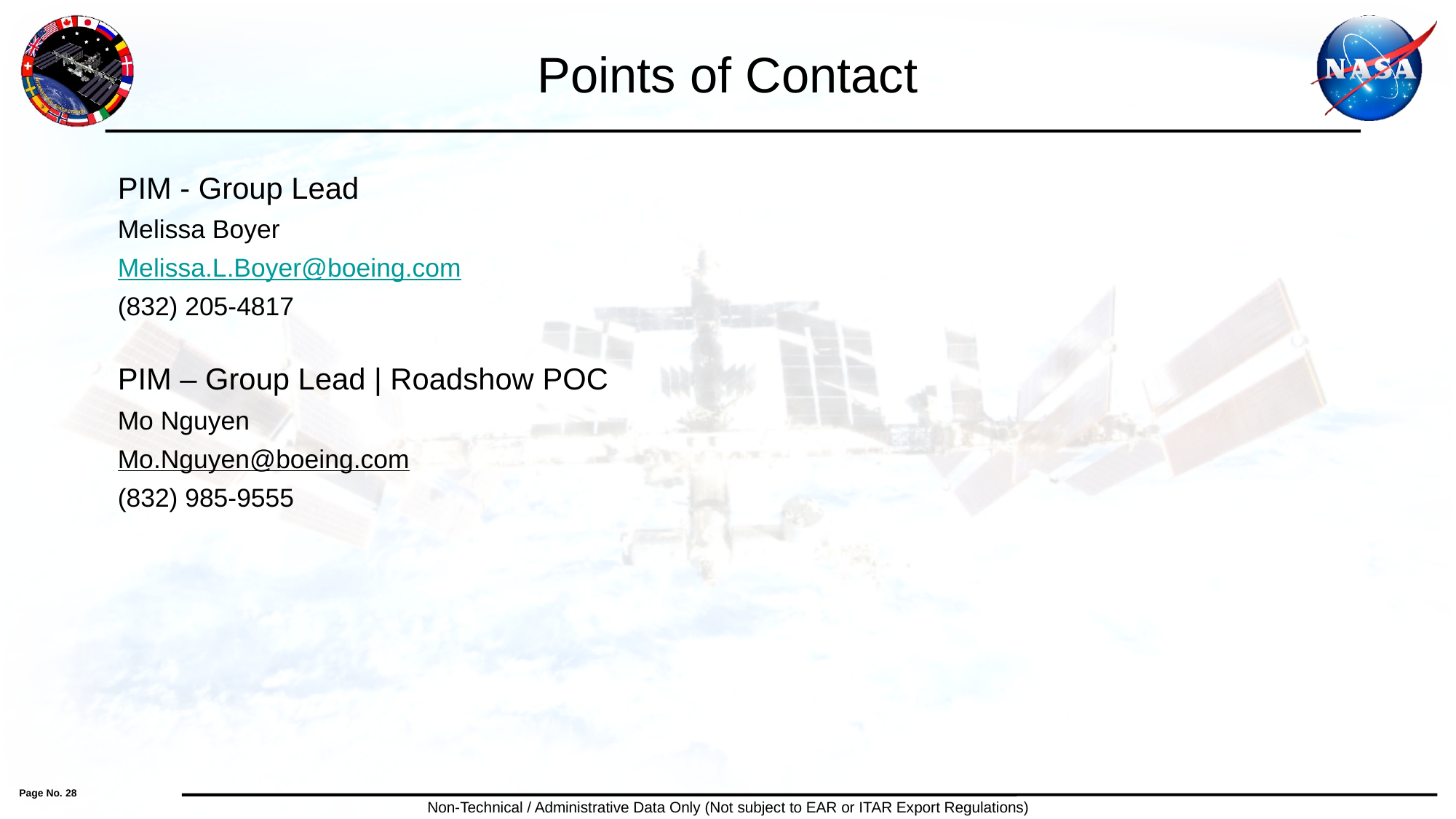

# Points of Contact
PIM - Group Lead
Melissa Boyer
Melissa.L.Boyer@boeing.com
(832) 205-4817

PIM – Group Lead | Roadshow POC
Mo Nguyen
Mo.Nguyen@boeing.com
(832) 985-9555